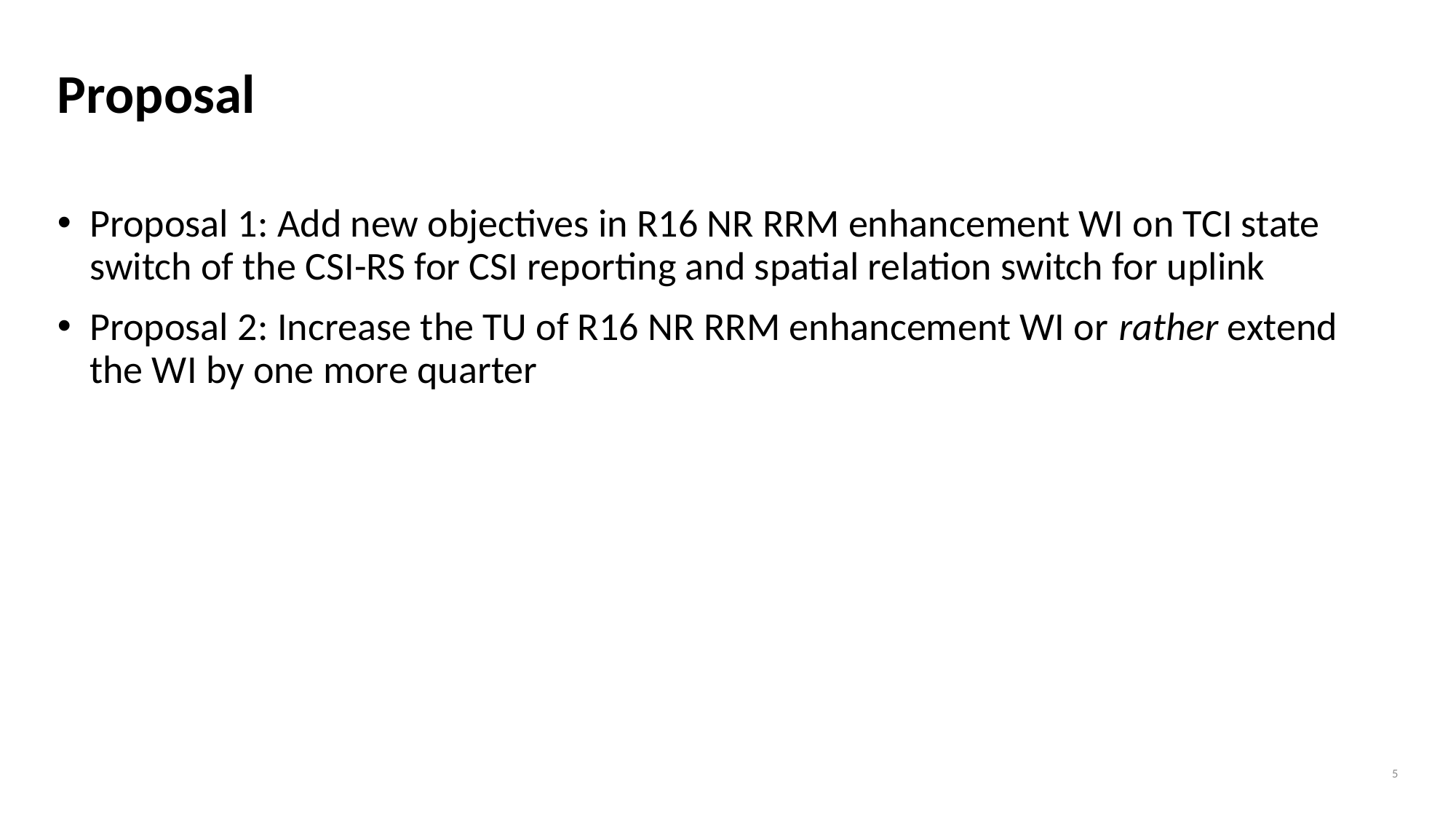

# Proposal
Proposal 1: Add new objectives in R16 NR RRM enhancement WI on TCI state switch of the CSI-RS for CSI reporting and spatial relation switch for uplink
Proposal 2: Increase the TU of R16 NR RRM enhancement WI or rather extend the WI by one more quarter

5